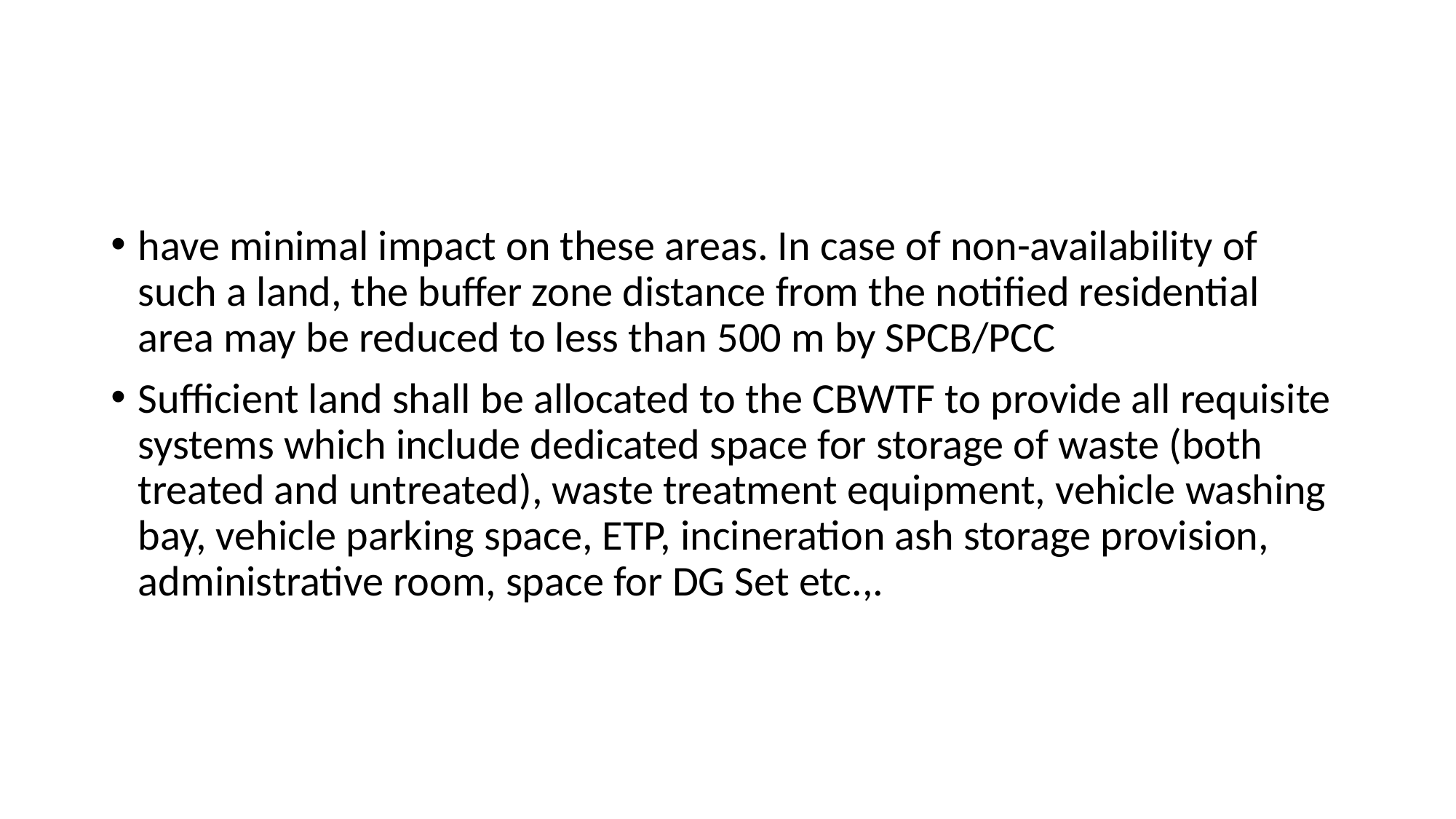

#
have minimal impact on these areas. In case of non-availability of such a land, the buffer zone distance from the notified residential area may be reduced to less than 500 m by SPCB/PCC
Sufficient land shall be allocated to the CBWTF to provide all requisite systems which include dedicated space for storage of waste (both treated and untreated), waste treatment equipment, vehicle washing bay, vehicle parking space, ETP, incineration ash storage provision, administrative room, space for DG Set etc.,.